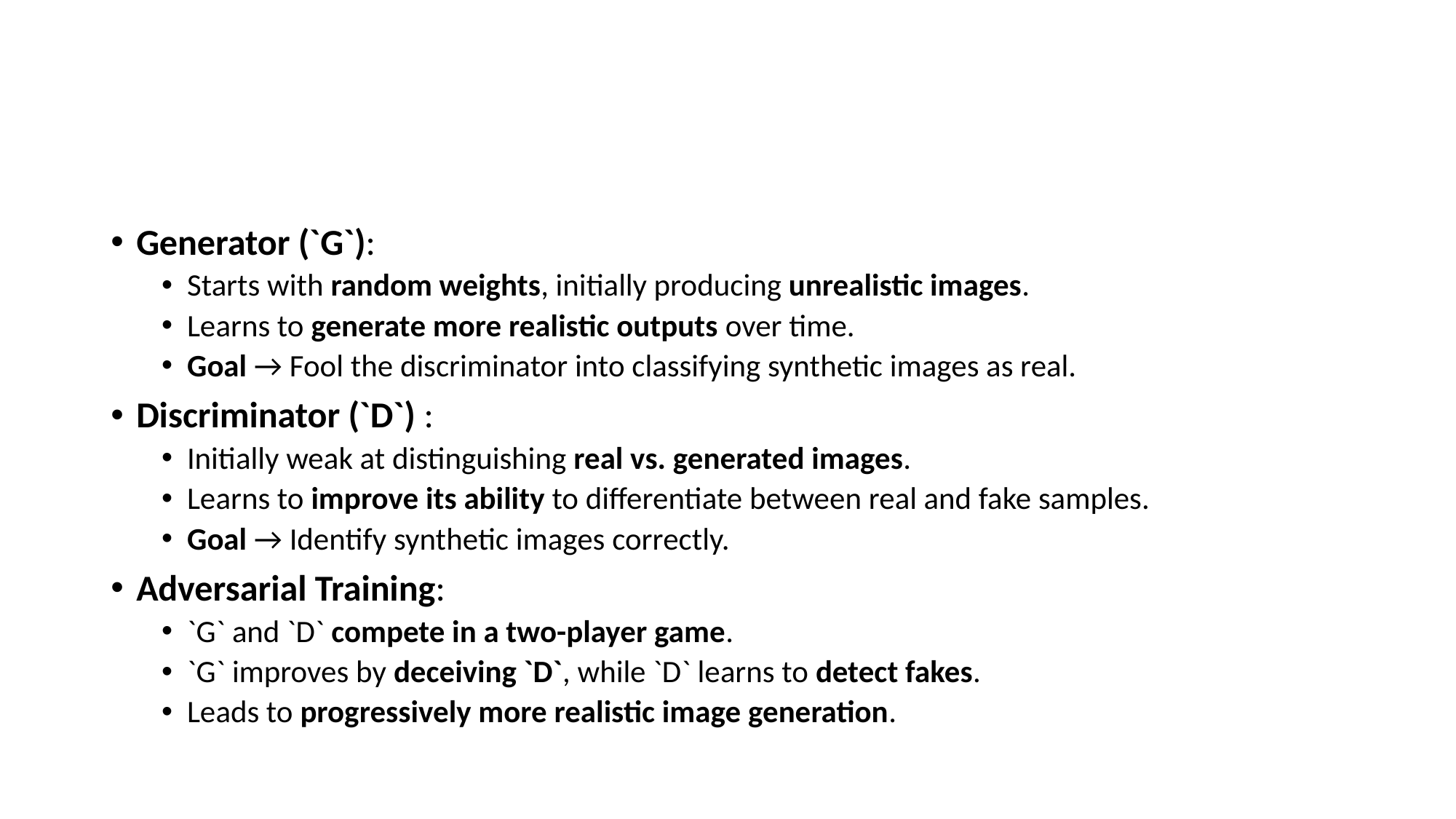

#
Generator (`G`):
Starts with random weights, initially producing unrealistic images.
Learns to generate more realistic outputs over time.
Goal → Fool the discriminator into classifying synthetic images as real.
Discriminator (`D`) :
Initially weak at distinguishing real vs. generated images.
Learns to improve its ability to differentiate between real and fake samples.
Goal → Identify synthetic images correctly.
Adversarial Training:
`G` and `D` compete in a two-player game.
`G` improves by deceiving `D`, while `D` learns to detect fakes.
Leads to progressively more realistic image generation.